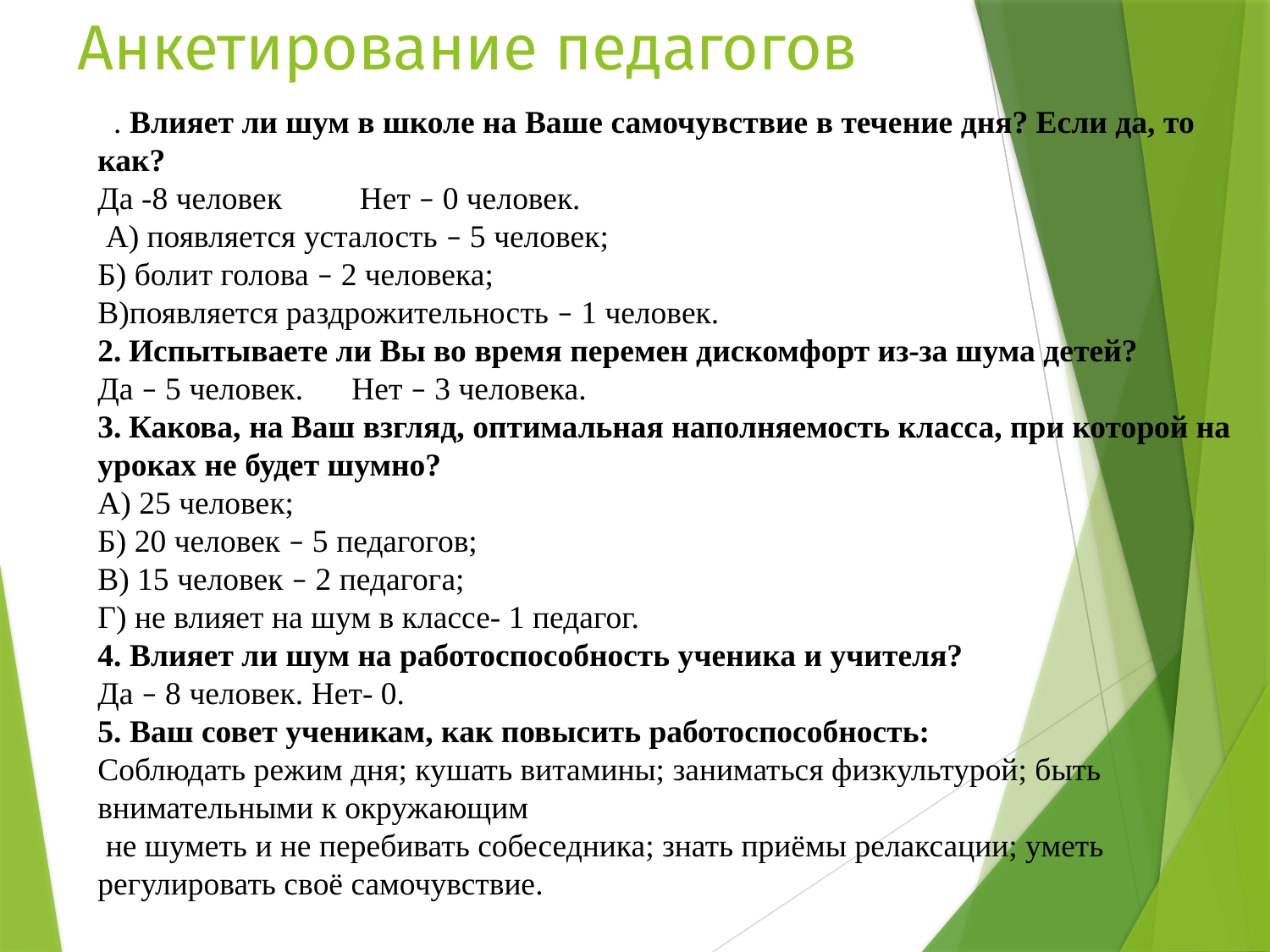

# Анкетирование педагогов
1. Влияет ли шум в школе на Ваше самочувствие в течение дня? Если да, то как?
Да -8 человек	 Нет – 0 человек.
 А) появляется усталость – 5 человек;
Б) болит голова – 2 человека;
В)появляется раздрожительность – 1 человек.
2. Испытываете ли Вы во время перемен дискомфорт из-за шума детей?
Да – 5 человек.	Нет – 3 человека.
3. Какова, на Ваш взгляд, оптимальная наполняемость класса, при которой на уроках не будет шумно?
А) 25 человек;
Б) 20 человек – 5 педагогов;
В) 15 человек – 2 педагога;
Г) не влияет на шум в классе- 1 педагог.
4. Влияет ли шум на работоспособность ученика и учителя?
Да – 8 человек. Нет- 0.
5. Ваш совет ученикам, как повысить работоспособность:
Соблюдать режим дня; кушать витамины; заниматься физкультурой; быть внимательными к окружающим
 не шуметь и не перебивать собеседника; знать приёмы релаксации; уметь регулировать своё самочувствие.